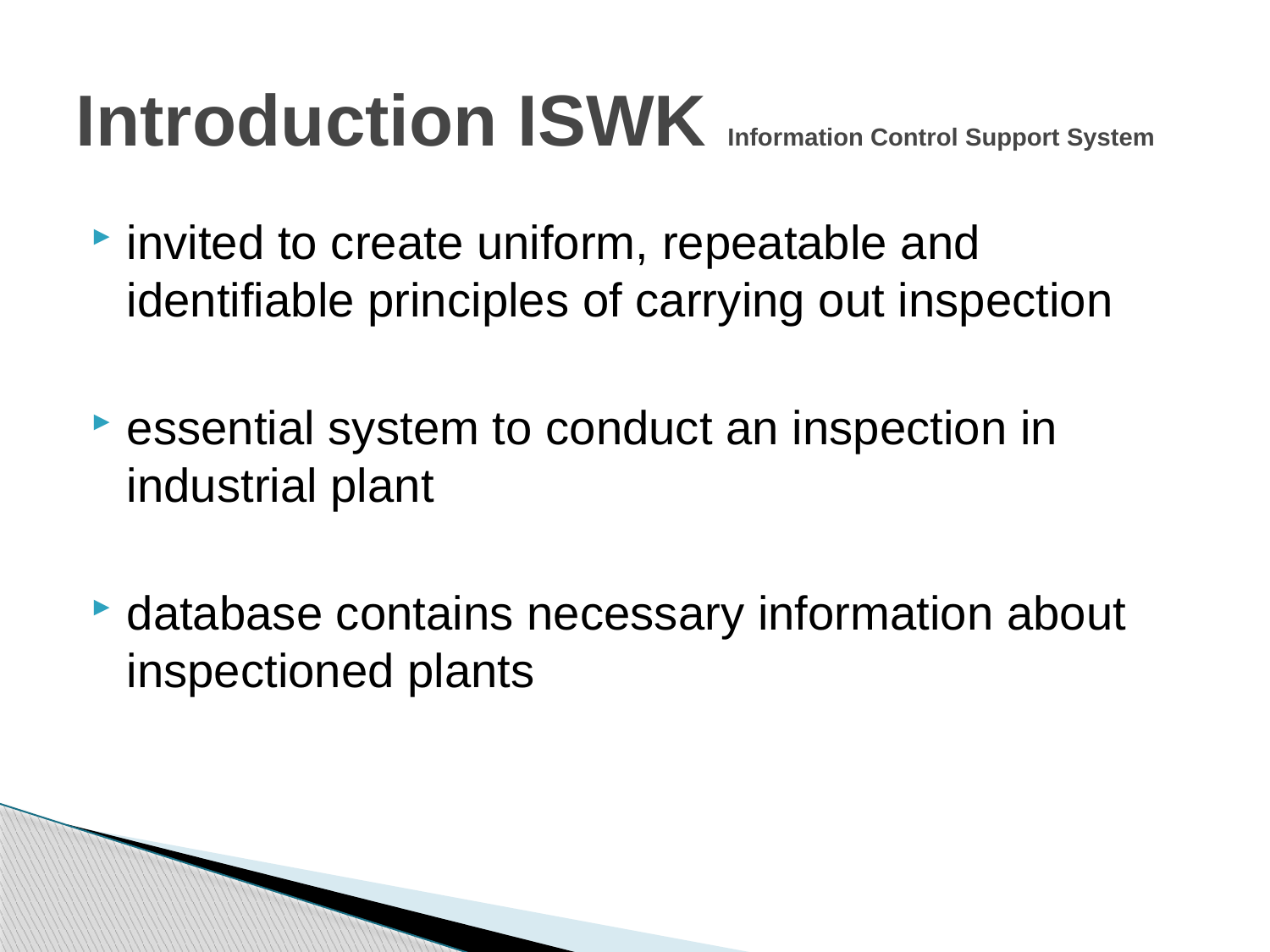

# Introduction ISWK Information Control Support System
invited to create uniform, repeatable and identifiable principles of carrying out inspection

essential system to conduct an inspection in industrial plant

database contains necessary information about inspectioned plants